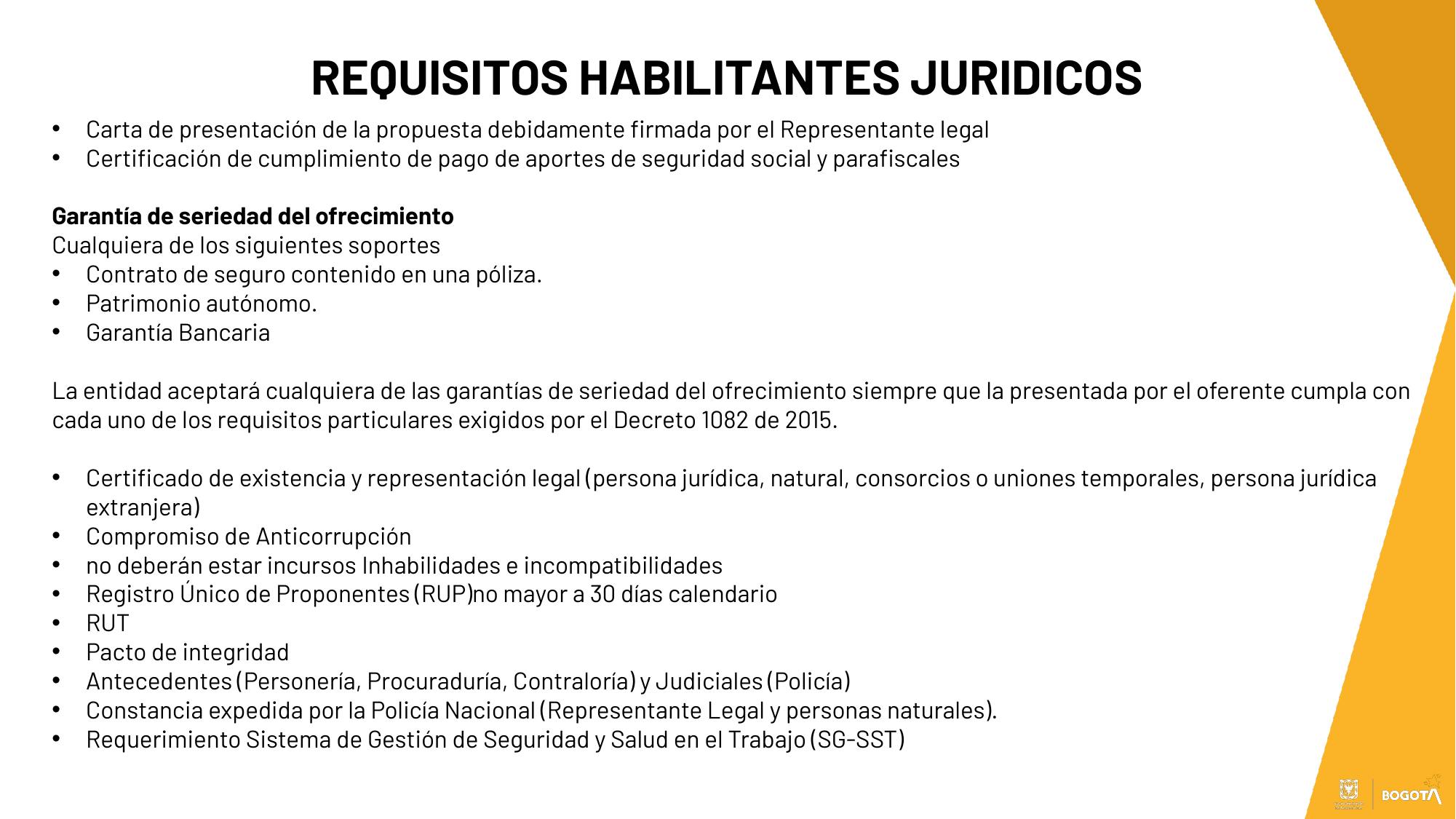

# REQUISITOS HABILITANTES JURIDICOS

Carta de presentación de la propuesta debidamente firmada por el Representante legal
Certificación de cumplimiento de pago de aportes de seguridad social y parafiscales

Garantía de seriedad del ofrecimiento
Cualquiera de los siguientes soportes
Contrato de seguro contenido en una póliza.
Patrimonio autónomo.
Garantía Bancaria

La entidad aceptará cualquiera de las garantías de seriedad del ofrecimiento siempre que la presentada por el oferente cumpla con cada uno de los requisitos particulares exigidos por el Decreto 1082 de 2015.

Certificado de existencia y representación legal (persona jurídica, natural, consorcios o uniones temporales, persona jurídica extranjera)
Compromiso de Anticorrupción
no deberán estar incursos Inhabilidades e incompatibilidades
Registro Único de Proponentes (RUP)no mayor a 30 días calendario
RUT
Pacto de integridad
Antecedentes (Personería, Procuraduría, Contraloría) y Judiciales (Policía)
Constancia expedida por la Policía Nacional (Representante Legal y personas naturales).
Requerimiento Sistema de Gestión de Seguridad y Salud en el Trabajo (SG-SST)